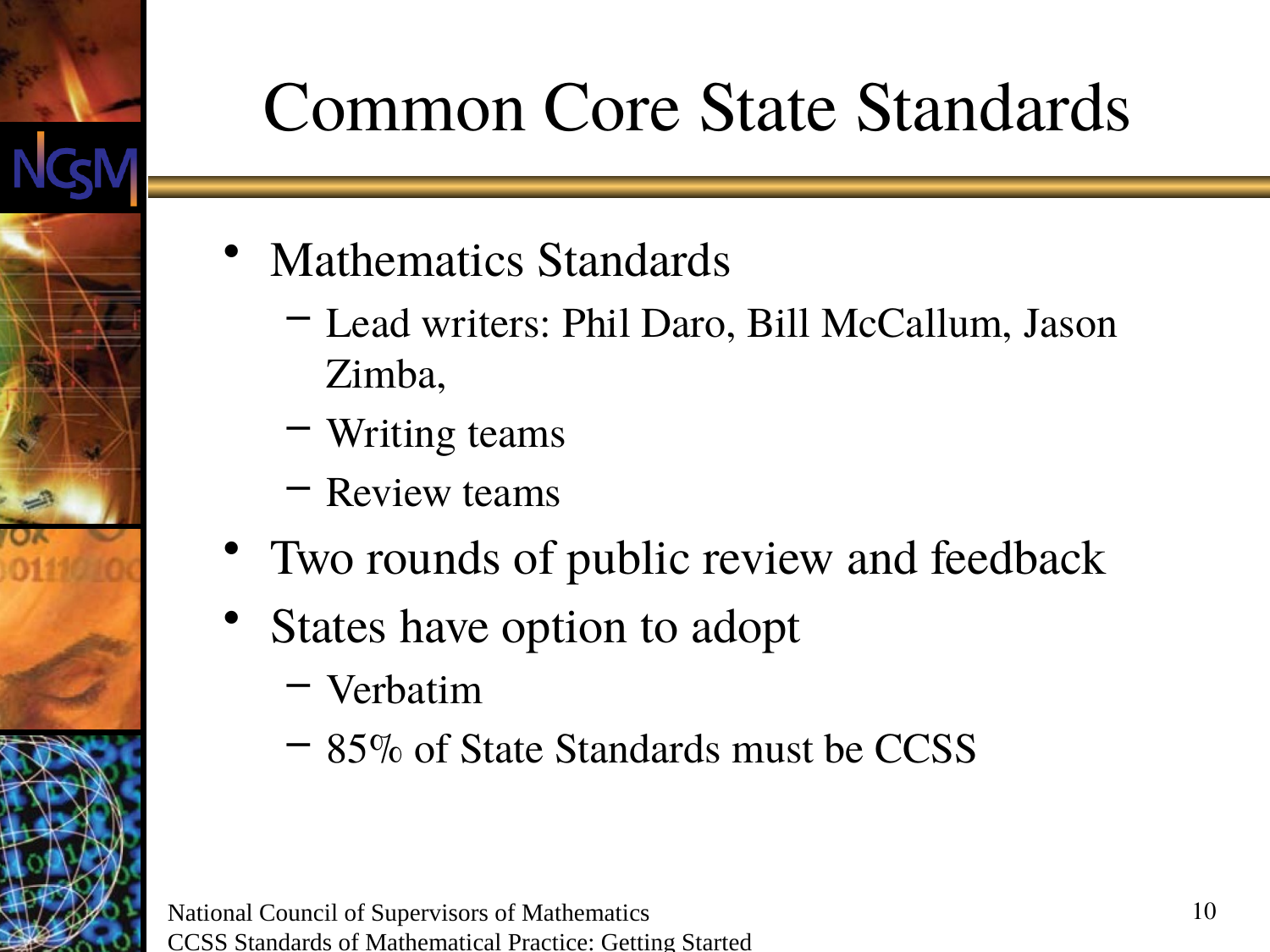

# Common Core State Standards
Mathematics Standards
Lead writers: Phil Daro, Bill McCallum, Jason Zimba,
Writing teams
Review teams
Two rounds of public review and feedback
States have option to adopt
Verbatim
85% of State Standards must be CCSS
10